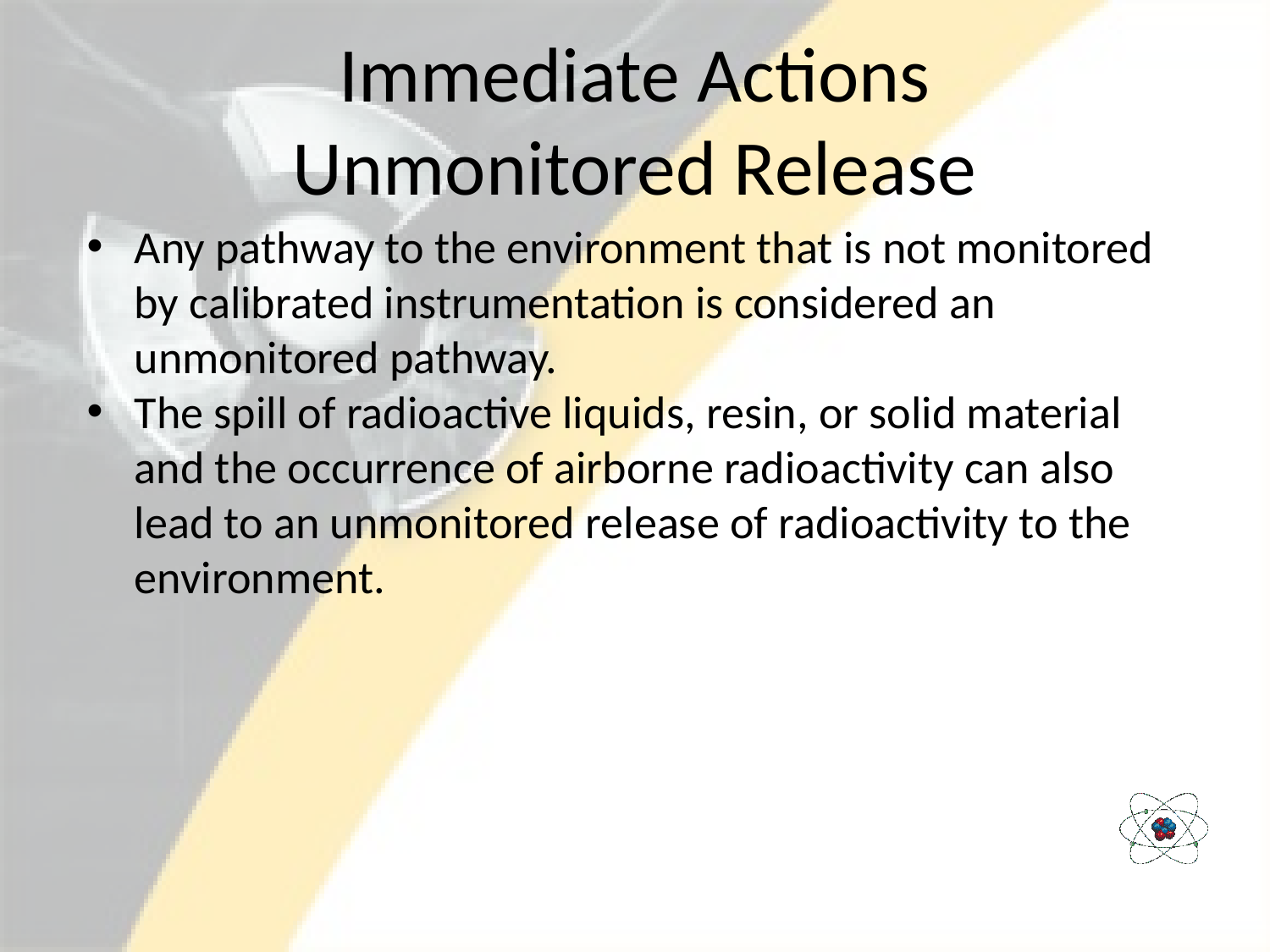

# Immediate Actions Unmonitored Release
Any pathway to the environment that is not monitored  by calibrated instrumentation is considered an unmonitored pathway.
The spill of radioactive liquids, resin, or solid material and the occurrence of airborne radioactivity can also lead to an unmonitored release of radioactivity to the environment.